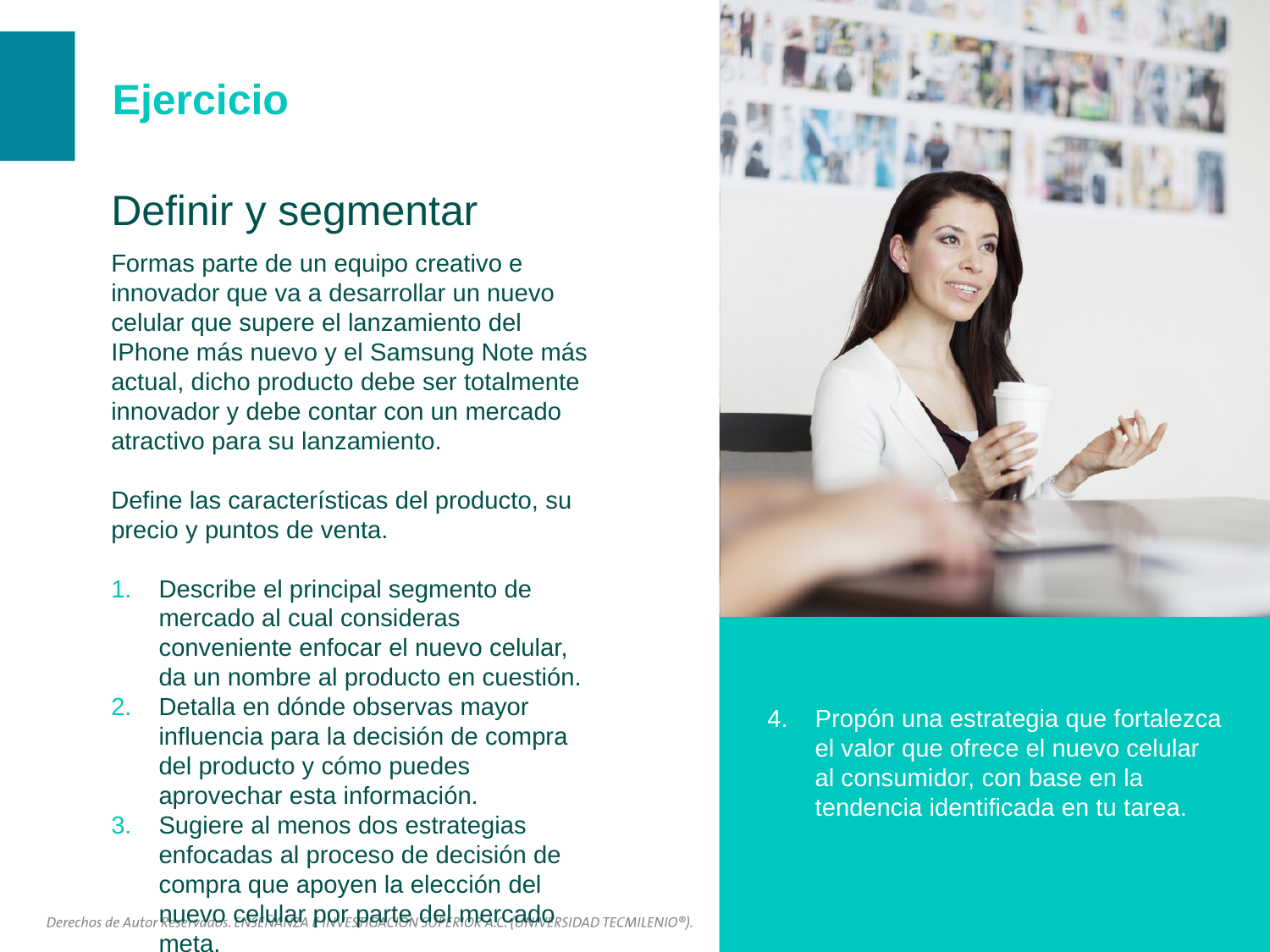

Definir y segmentar
Formas parte de un equipo creativo e innovador que va a desarrollar un nuevo celular que supere el lanzamiento del IPhone más nuevo y el Samsung Note más actual, dicho producto debe ser totalmente innovador y debe contar con un mercado atractivo para su lanzamiento.

Define las características del producto, su precio y puntos de venta.

Describe el principal segmento de mercado al cual consideras conveniente enfocar el nuevo celular, da un nombre al producto en cuestión.
Detalla en dónde observas mayor influencia para la decisión de compra del producto y cómo puedes aprovechar esta información.
Sugiere al menos dos estrategias enfocadas al proceso de decisión de compra que apoyen la elección del nuevo celular por parte del mercado meta.
Propón una estrategia que fortalezca el valor que ofrece el nuevo celular al consumidor, con base en la tendencia identificada en tu tarea.